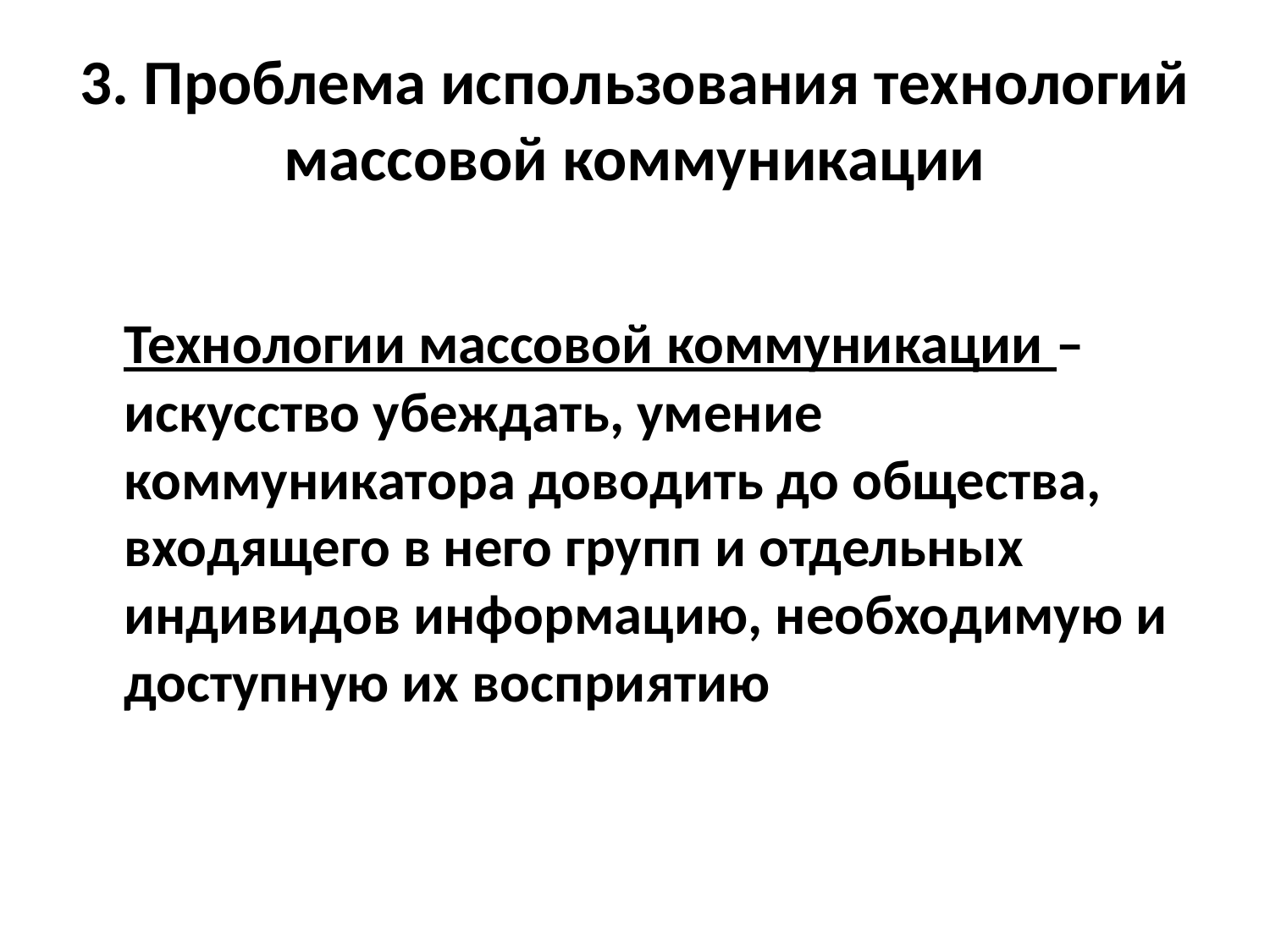

# 3. Проблема использования технологий массовой коммуникации

	Технологии массовой коммуникации – искусство убеждать, умение коммуникатора доводить до общества, входящего в него групп и отдельных индивидов информацию, необходимую и доступную их восприятию